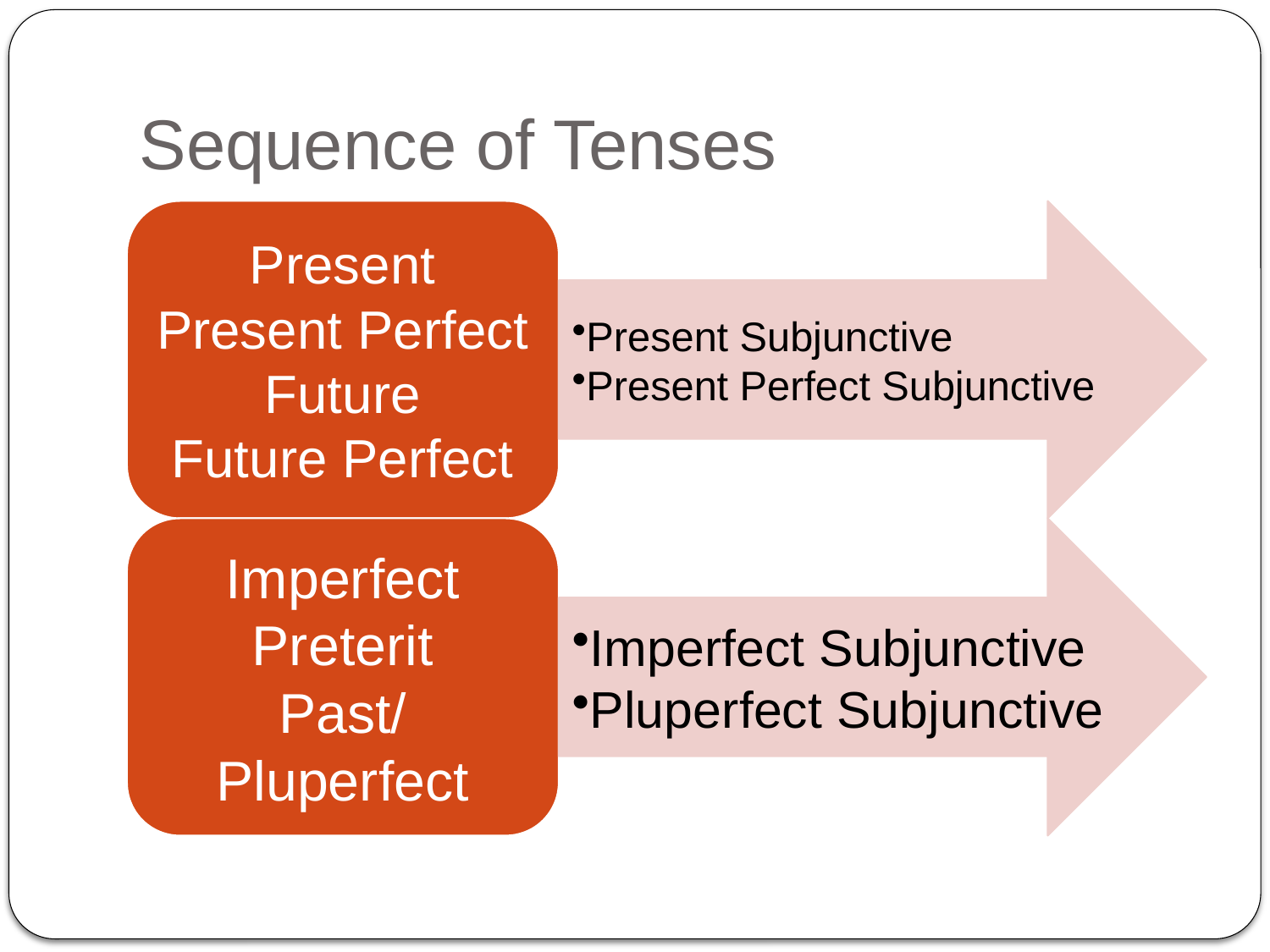

# Sequence of Tenses
Present
Present Perfect
Future
Future Perfect
Present Subjunctive
Present Perfect Subjunctive
Imperfect
Preterit
Past/Pluperfect
Imperfect Subjunctive
Pluperfect Subjunctive